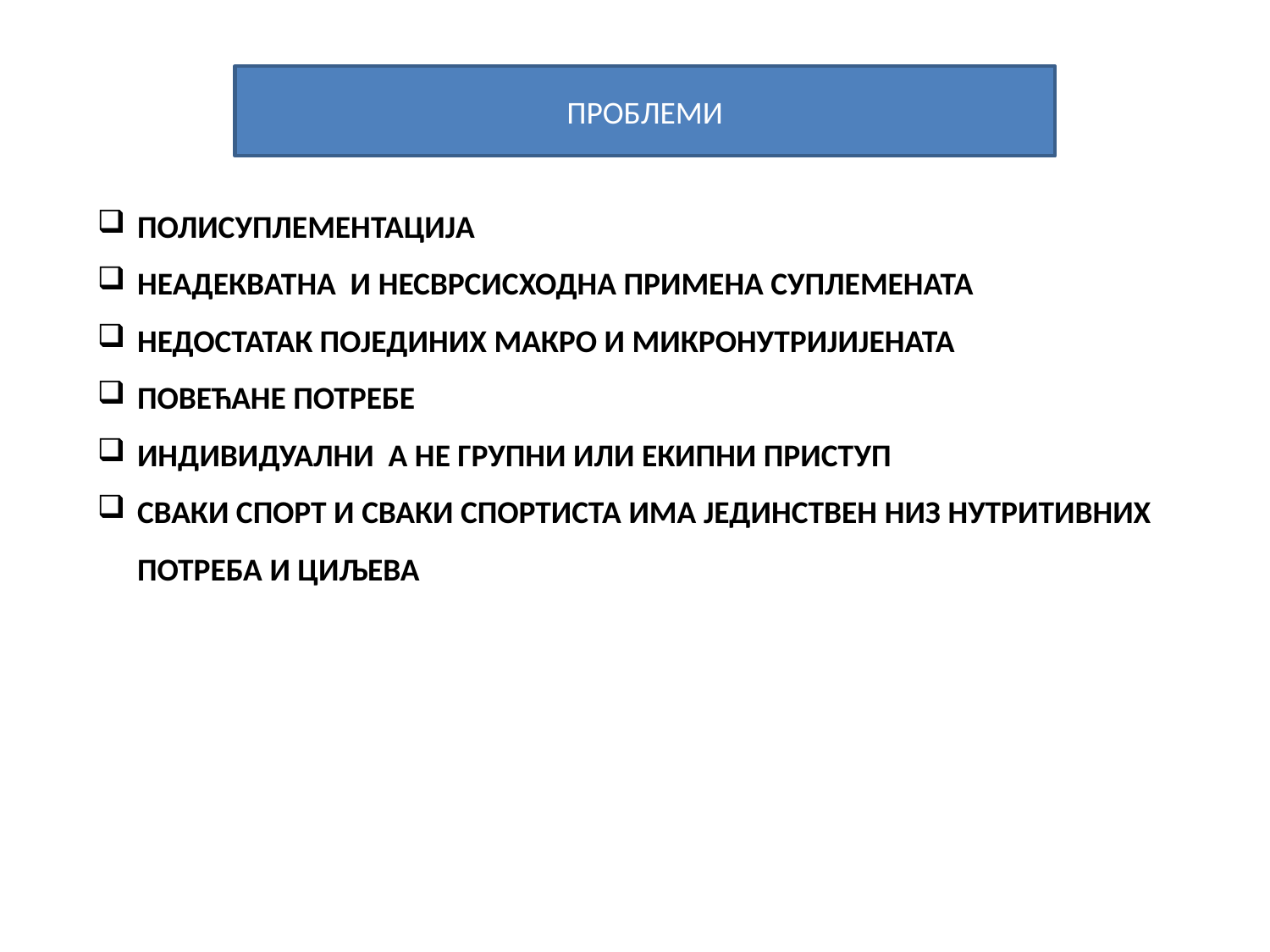

ПРОБЛЕМИ
ПОЛИСУПЛЕМЕНТАЦИЈА
НЕАДЕКВАТНА  И НЕСВРСИСХОДНА ПРИМЕНА СУПЛЕМЕНАТА
НЕДОСТАТАК ПОЈЕДИНИХ МАКРО И МИКРОНУТРИЈИЈЕНАТА
ПОВЕЋАНЕ ПОТРЕБЕ
ИНДИВИДУАЛНИ  А НЕ ГРУПНИ ИЛИ ЕКИПНИ ПРИСТУП
СВАКИ СПОРТ И СВАКИ СПОРТИСТА ИМА ЈЕДИНСТВЕН НИЗ НУТРИТИВНИХ ПОТРЕБА И ЦИЉЕВА